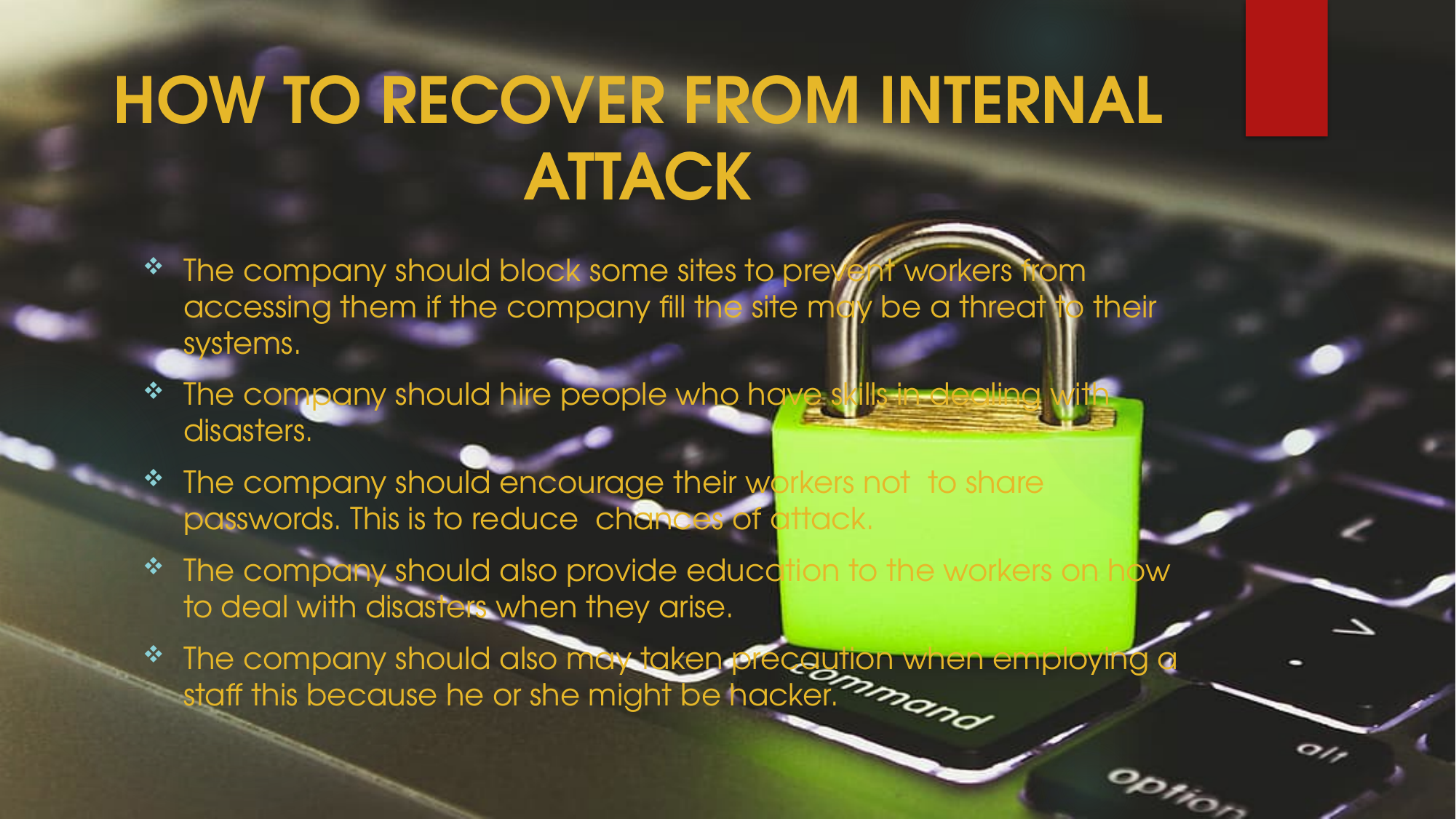

# HOW TO RECOVER FROM INTERNAL ATTACK
The company should block some sites to prevent workers from accessing them if the company fill the site may be a threat to their systems.
The company should hire people who have skills in dealing with disasters.
The company should encourage their workers not  to share passwords. This is to reduce  chances of attack.
The company should also provide education to the workers on how to deal with disasters when they arise.
The company should also may taken precaution when employing a staff this because he or she might be hacker.